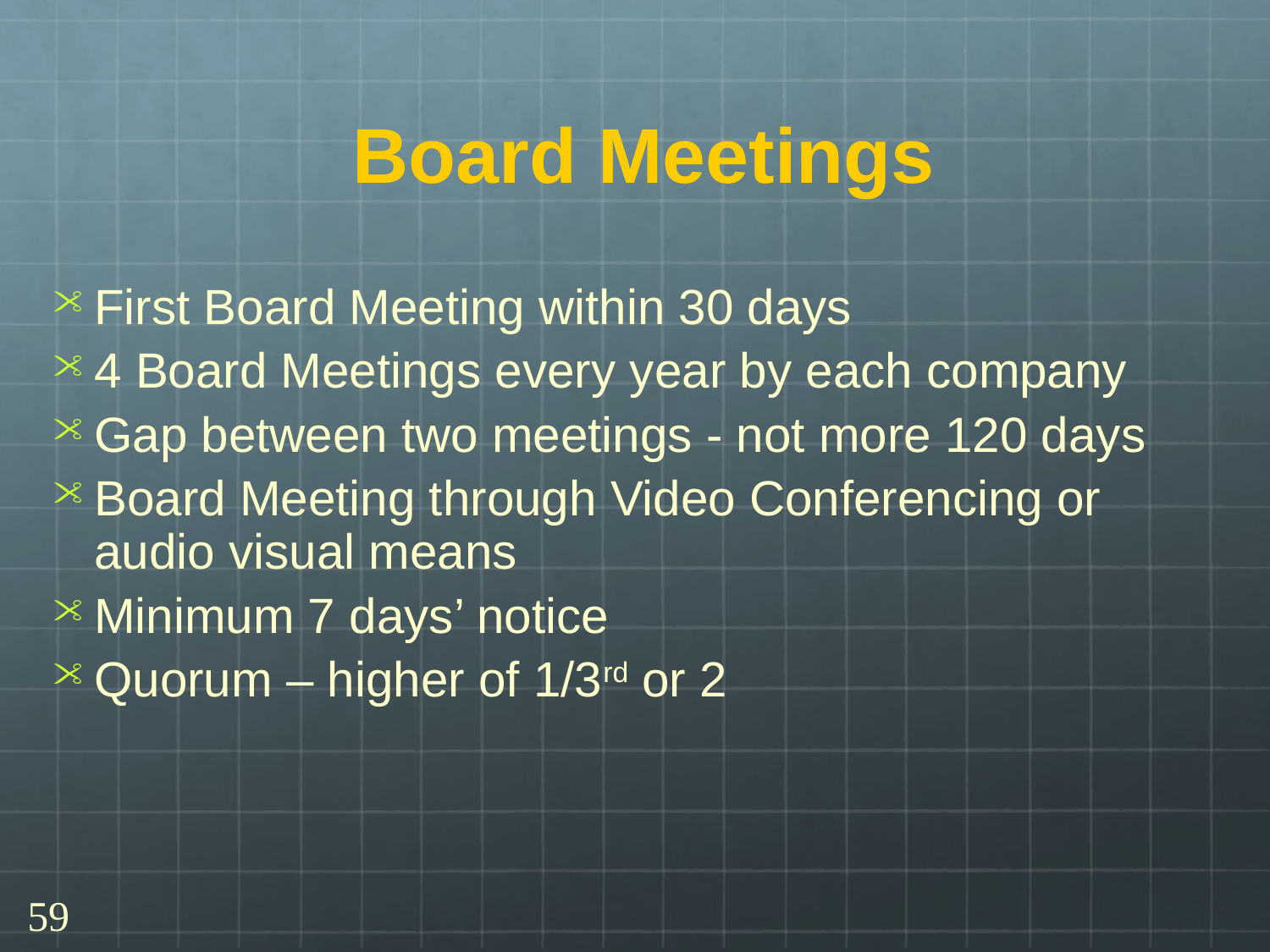

# Board Meetings
First Board Meeting within 30 days
4 Board Meetings every year by each company
Gap between two meetings - not more 120 days
Board Meeting through Video Conferencing or audio visual means
Minimum 7 days’ notice
Quorum – higher of 1/3rd or 2
59